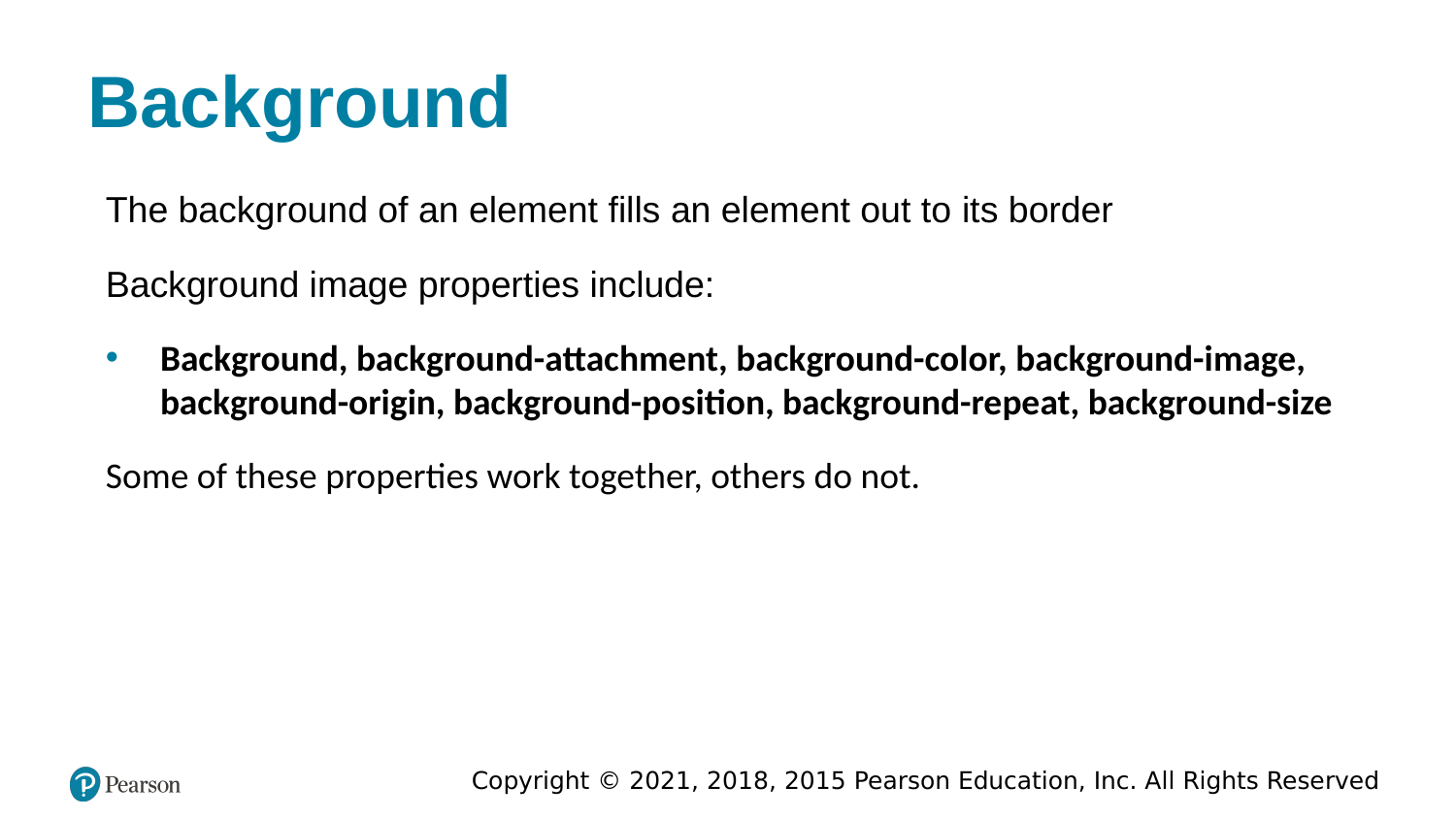

# Background
The background of an element fills an element out to its border
Background image properties include:
Background, background-attachment, background-color, background-image, background-origin, background-position, background-repeat, background-size
Some of these properties work together, others do not.